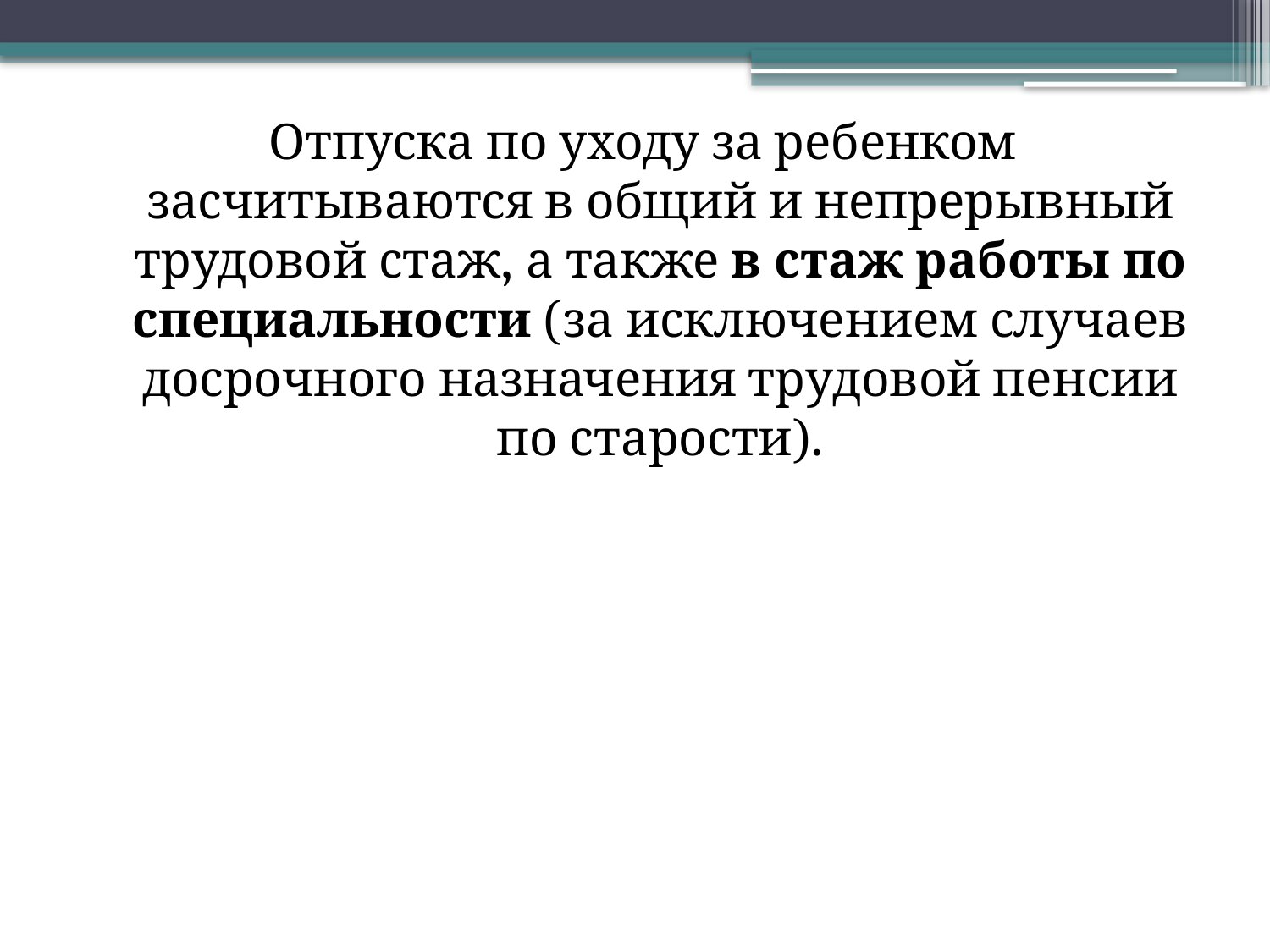

Отпуска по уходу за ребенком засчитываются в общий и непрерывный трудовой стаж, а также в стаж работы по специальности (за исключением случаев досрочного назначения трудовой пенсии по старости).